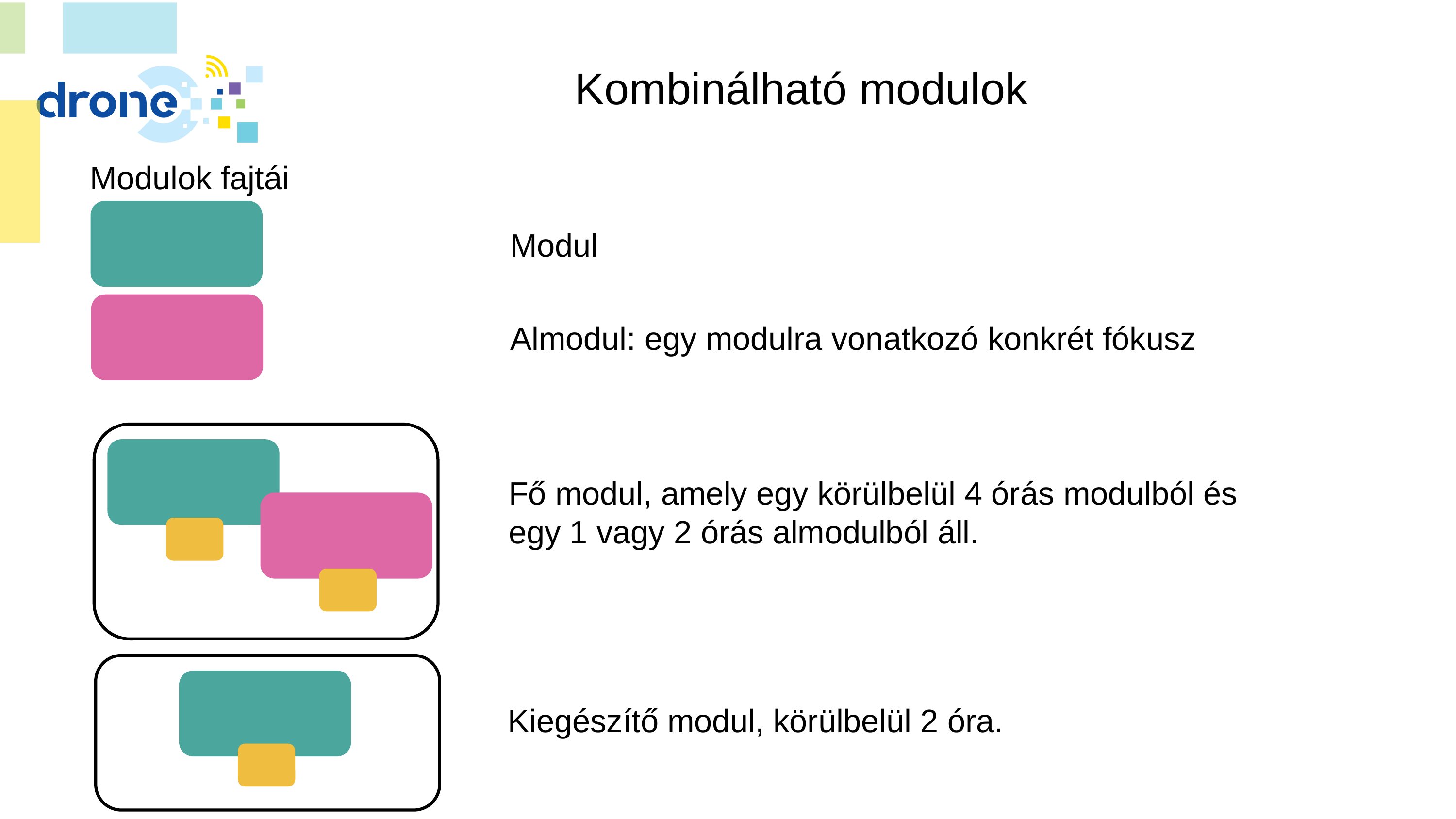

# Kombinálható modulok

Modulok fajtái
Modul

Almodul: egy modulra vonatkozó konkrét fókusz

Fő modul, amely egy körülbelül 4 órás modulból és egy 1 vagy 2 órás almodulból áll.

Kiegészítő modul, körülbelül 2 óra.